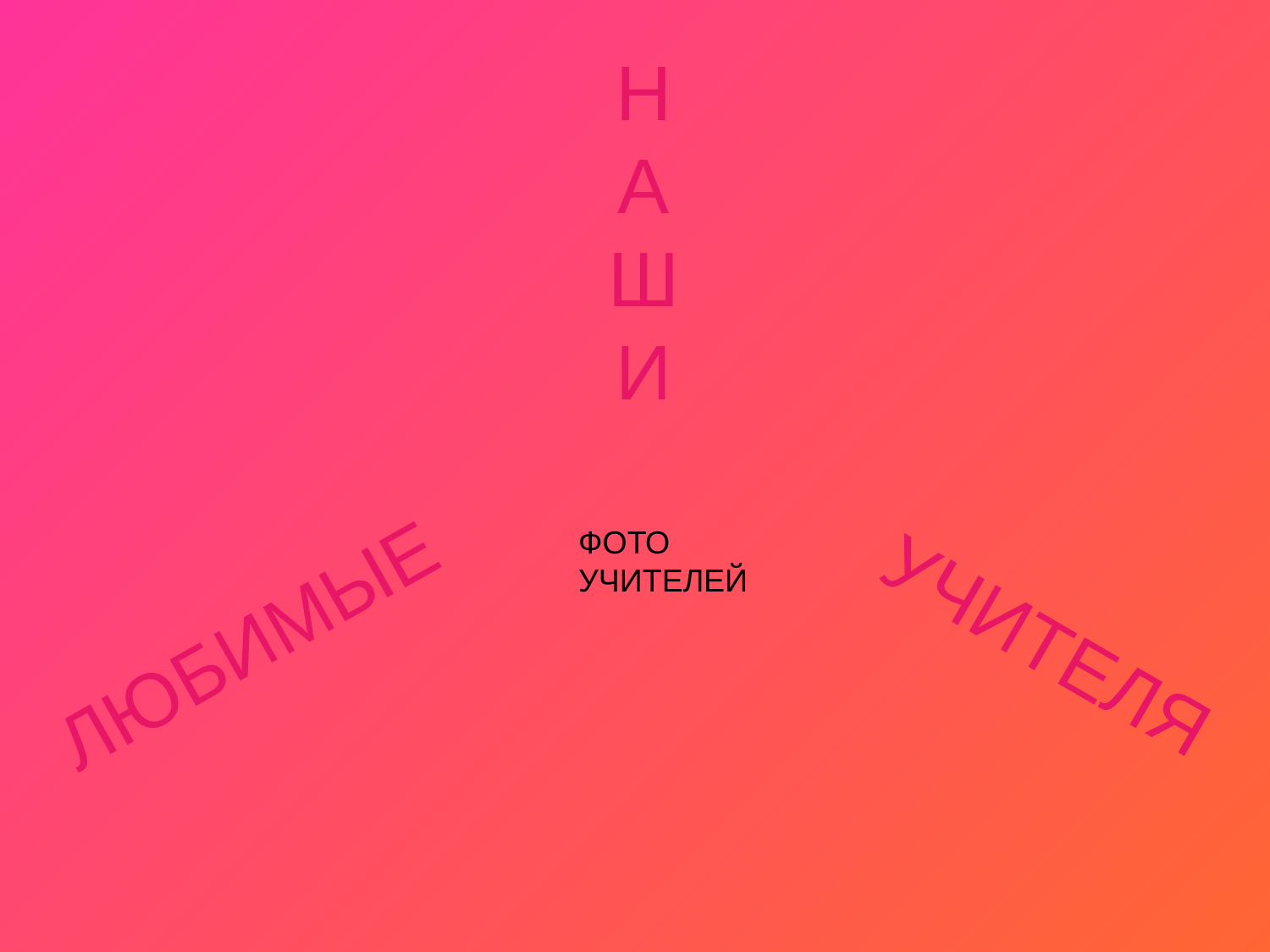

Н
А
Ш
И
ФОТО УЧИТЕЛЕЙ
ЛЮБИМЫЕ
УЧИТЕЛЯ